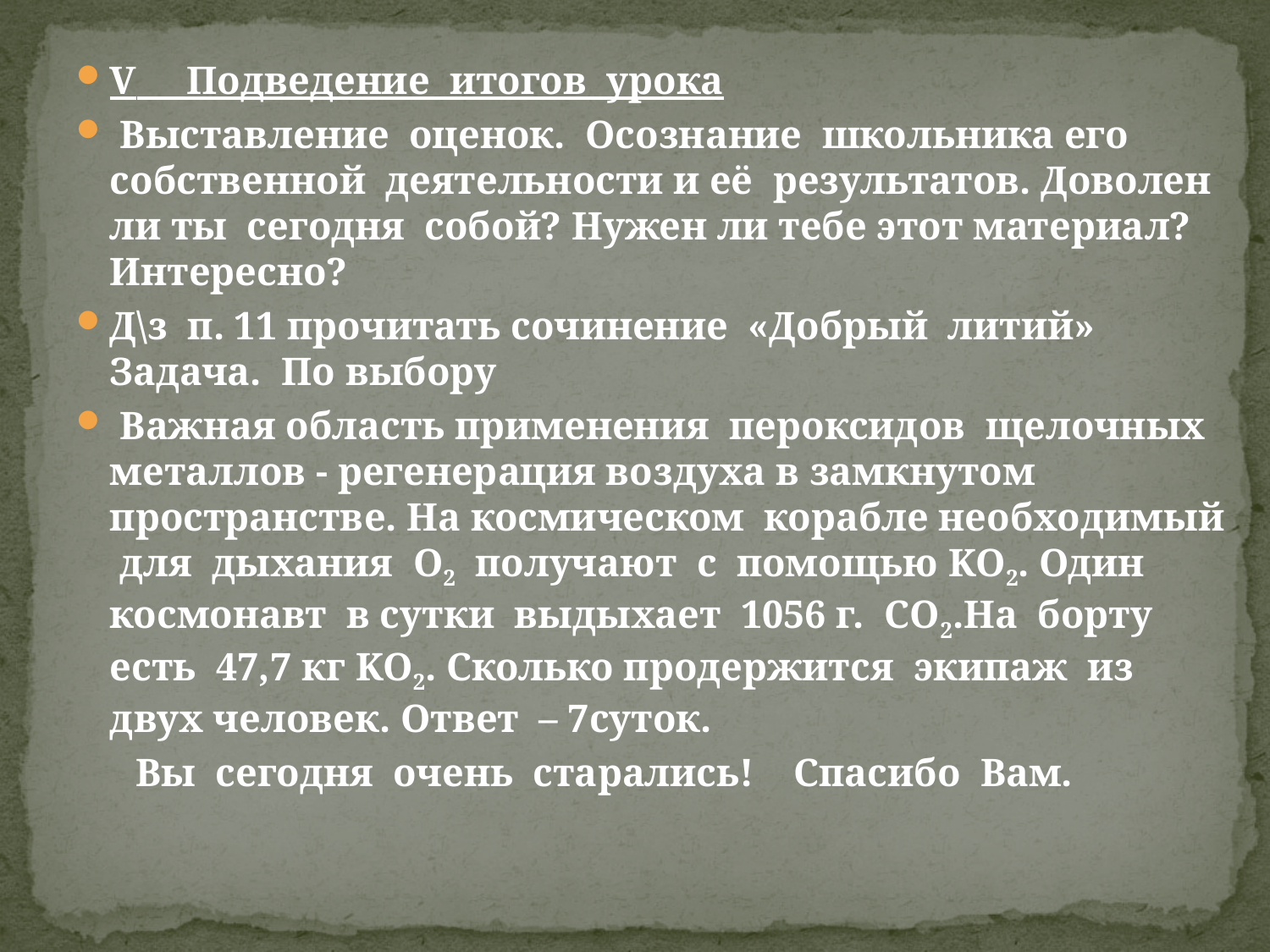

V     Подведение  итогов  урока
 Выставление  оценок.  Осознание  школьника его собственной  деятельности и её  результатов. Доволен  ли ты  сегодня  собой? Нужен ли тебе этот материал? Интересно?
Д\з  п. 11 прочитать сочинение  «Добрый  литий»   Задача.  По выбору
 Важная область применения  пероксидов  щелочных  металлов - регенерация воздуха в замкнутом  пространстве. На космическом  корабле необходимый  для  дыхания  O2  получают  с  помощью KO2. Один космонавт  в сутки  выдыхает  1056 г.  CO2.На  борту    есть  47,7 кг KO2. Сколько продержится  экипаж  из двух человек. Ответ  – 7суток.
      Вы  сегодня  очень  старались!    Спасибо  Вам.